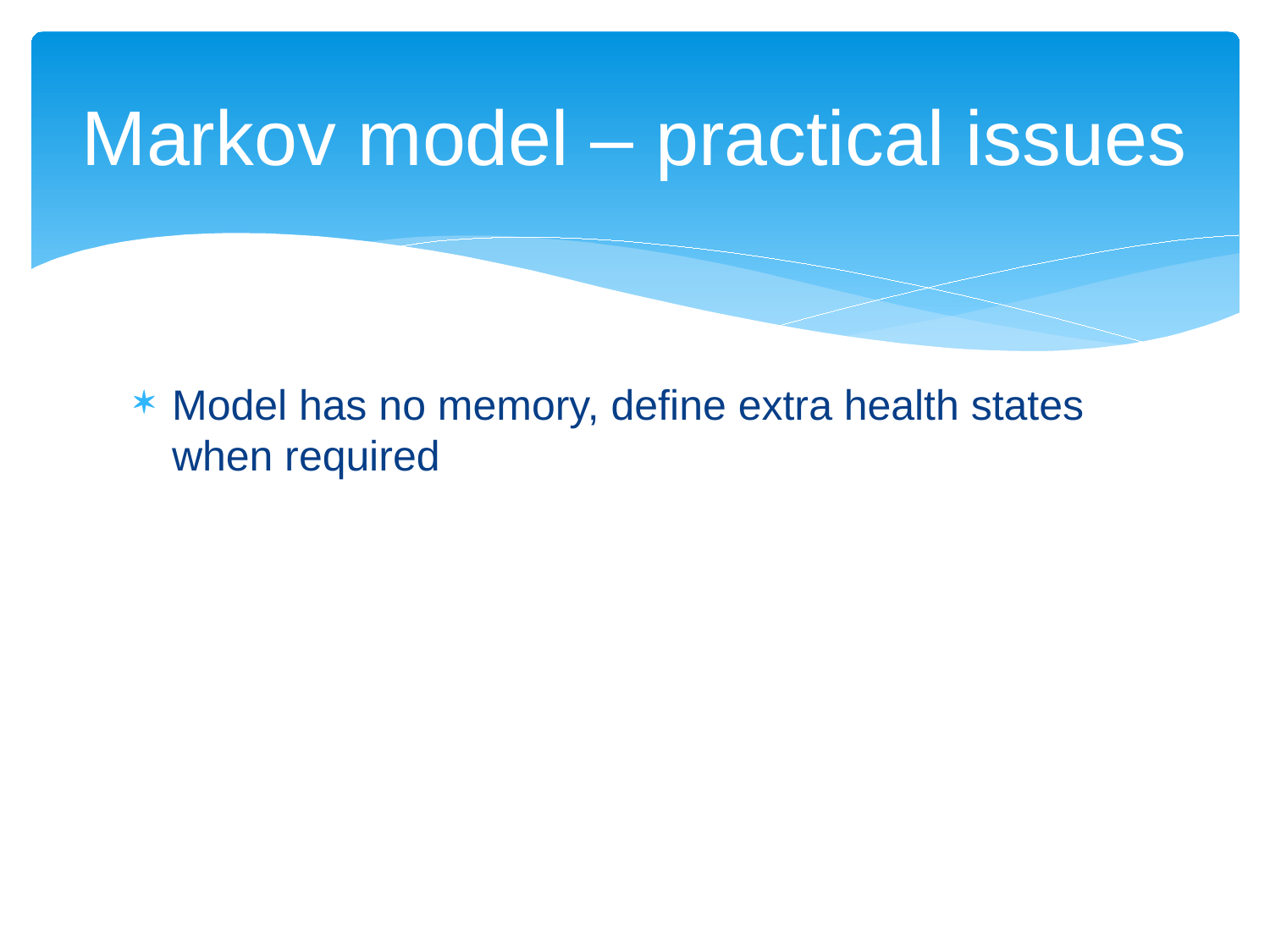

# Markov model – practical issues
Model has no memory, define extra health states when required